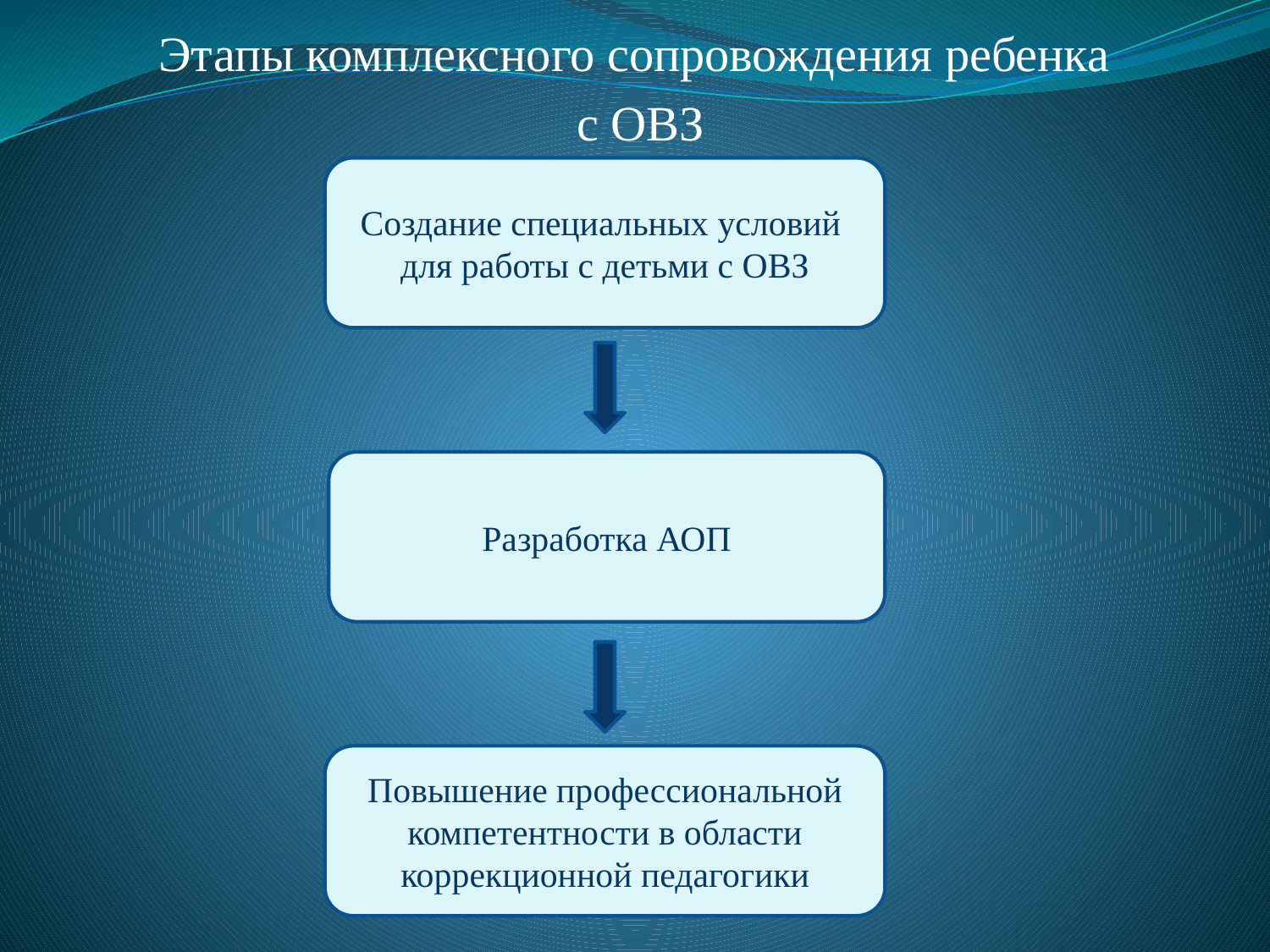

Этапы комплексного сопровождения ребенка
с ОВЗ

Создание специальных условий  для работы с детьми с ОВЗ

Разработка АОП

Повышение профессиональной компетентности в области коррекционной педагогики